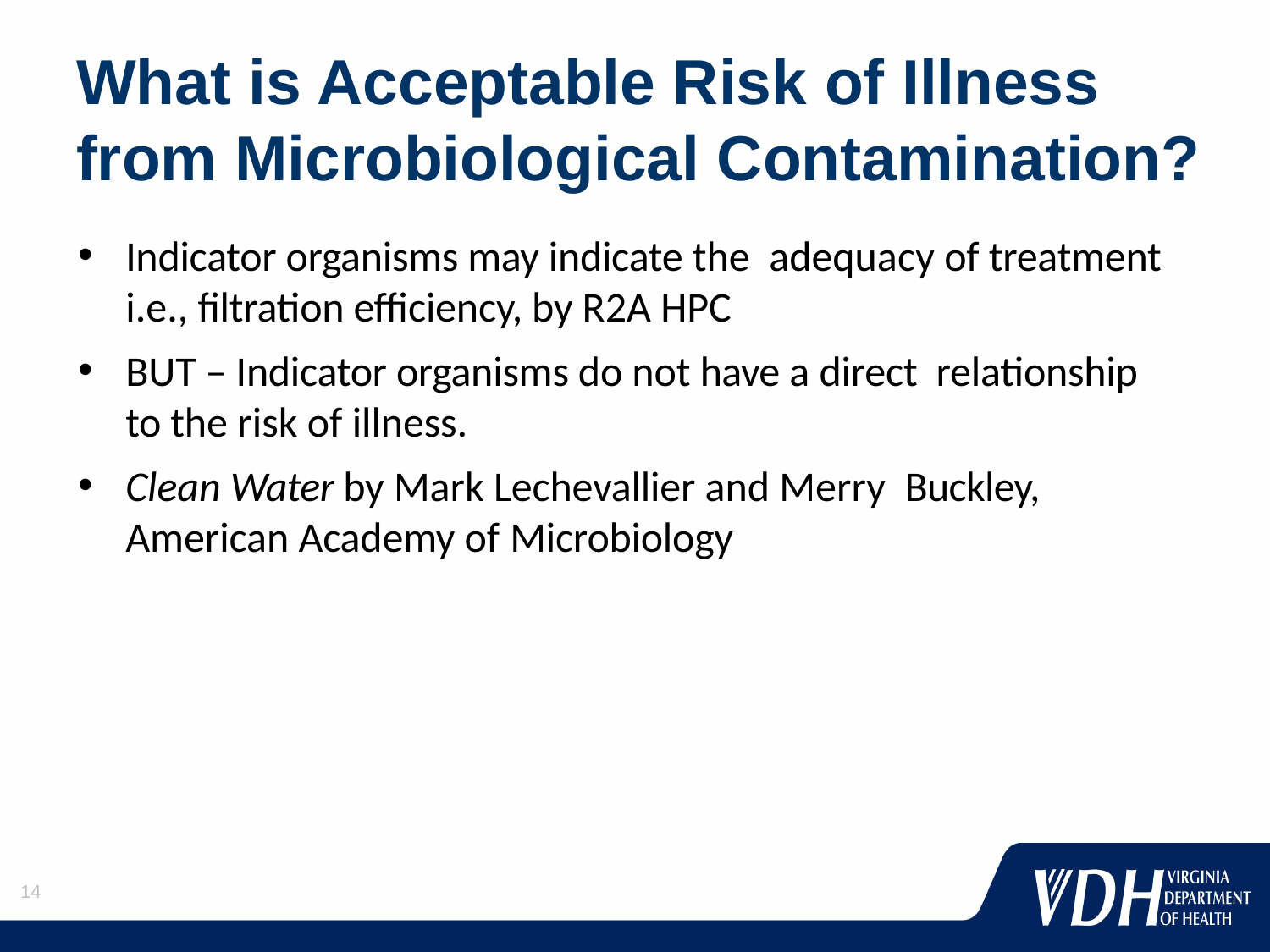

# What is Acceptable Risk of Illness from Microbiological Contamination?
Indicator organisms may indicate the  adequacy of treatment i.e., filtration efficiency, by R2A HPC
BUT – Indicator organisms do not have a direct  relationship to the risk of illness.
Clean Water by Mark Lechevallier and Merry  Buckley, American Academy of Microbiology

14